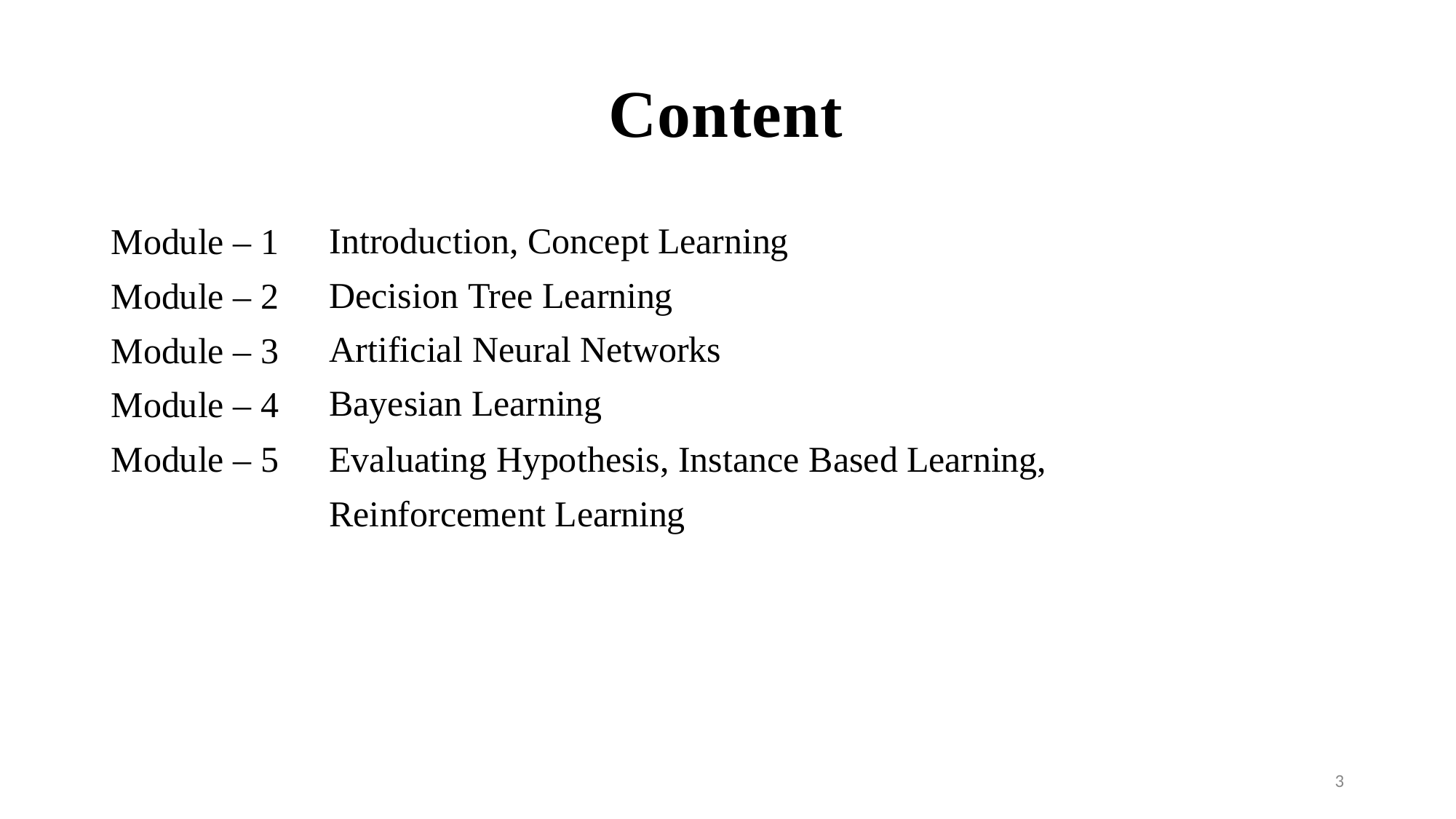

# Content
Module – 1
Module – 2
Module – 3
Module – 4
Module – 5
Introduction, Concept Learning Decision Tree Learning Artificial Neural Networks Bayesian Learning
Evaluating Hypothesis, Instance Based Learning, Reinforcement Learning
3